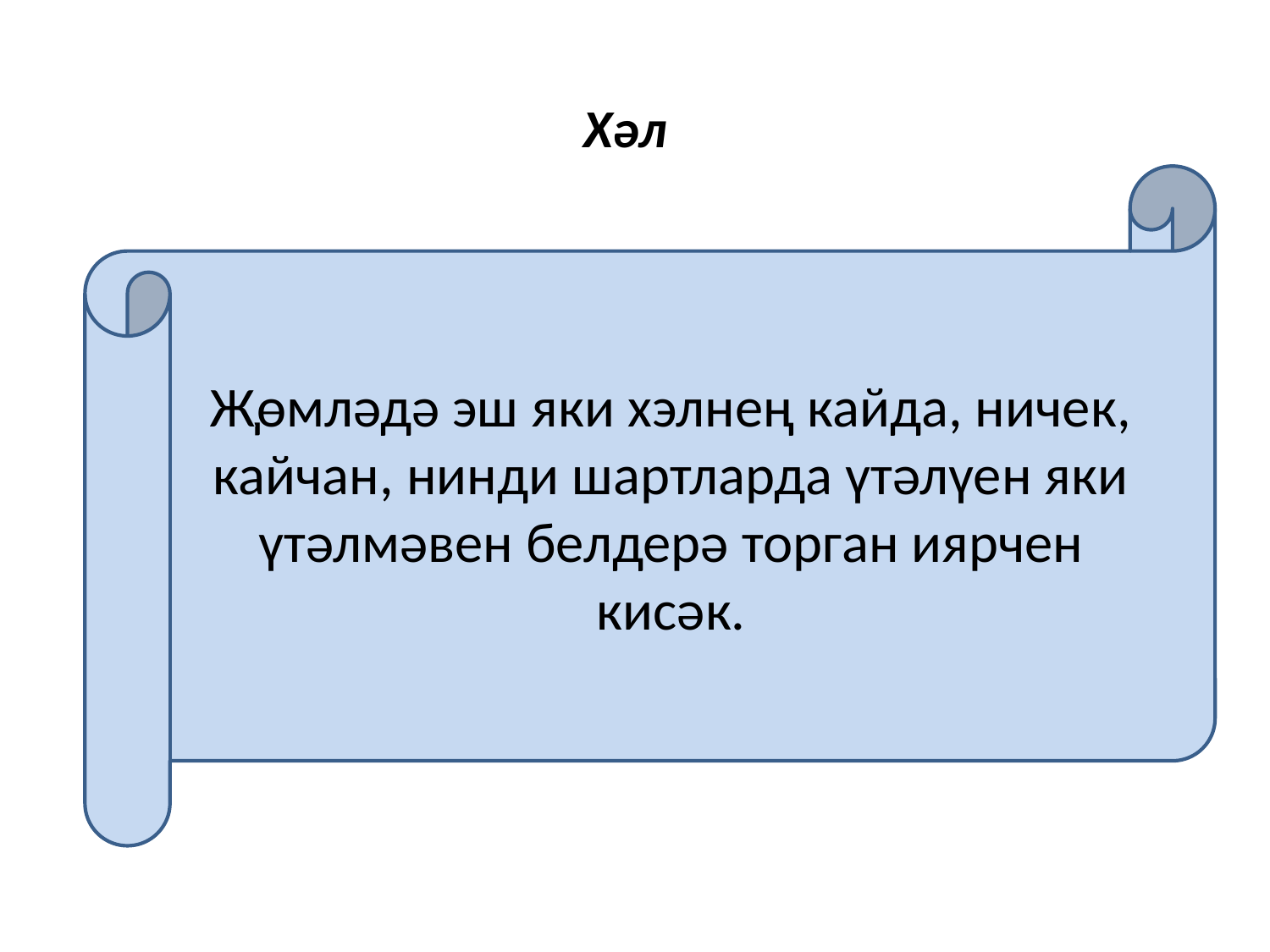

# Хәл
Җөмләдә эш яки хэлнең кайда, ничек, кайчан, нинди шартларда үтәлүен яки үтәлмәвен белдерә торган иярчен кисәк.